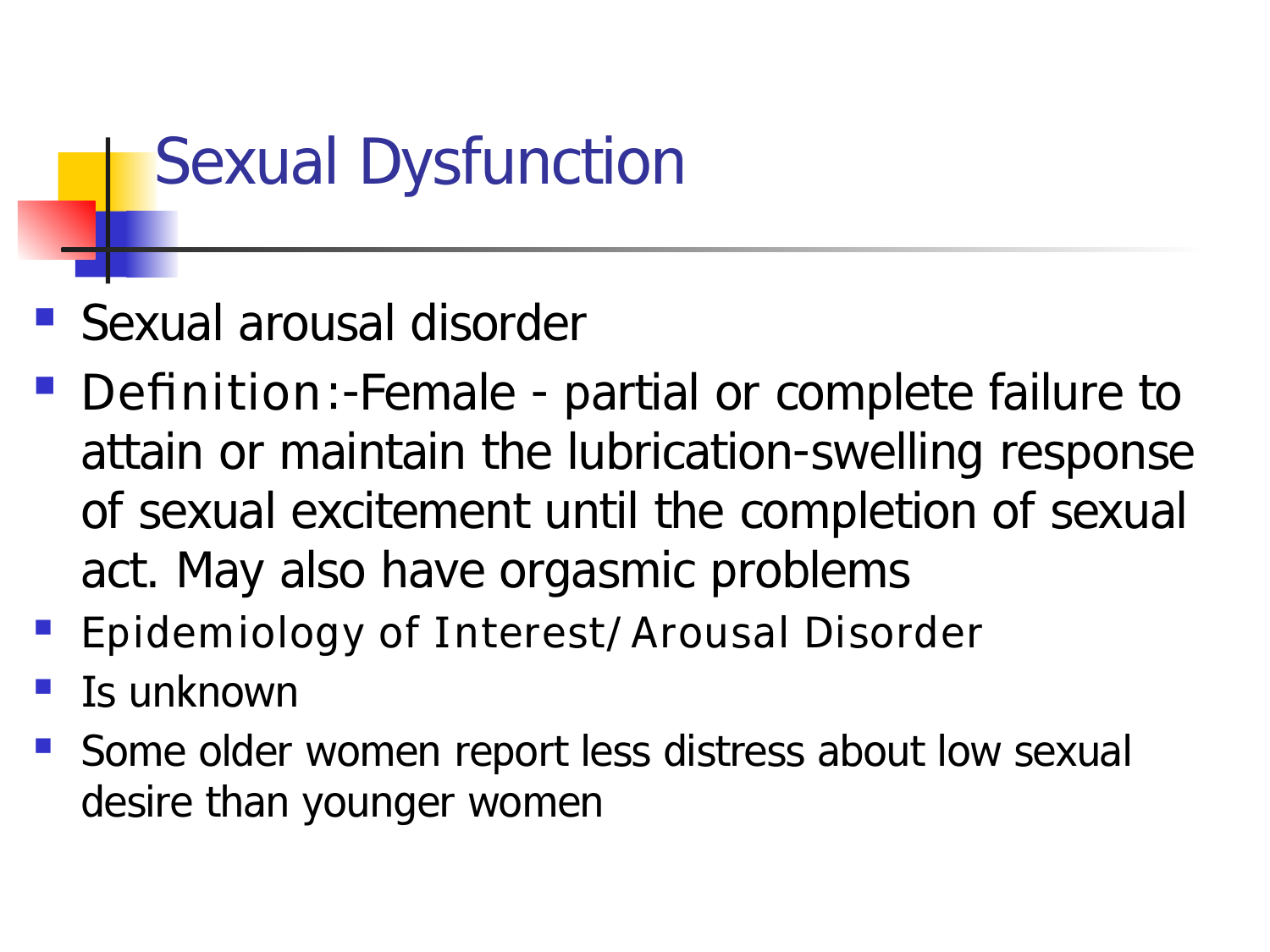

# Sexual Dysfunction

Sexual arousal disorder
Definition:-Female - partial or complete failure to attain or maintain the lubrication-swelling response of sexual excitement until the completion of sexual act. May also have orgasmic problems
Epidemiology of Interest/Arousal Disorder
Is unknown
Some older women report less distress about low sexual desire than younger women